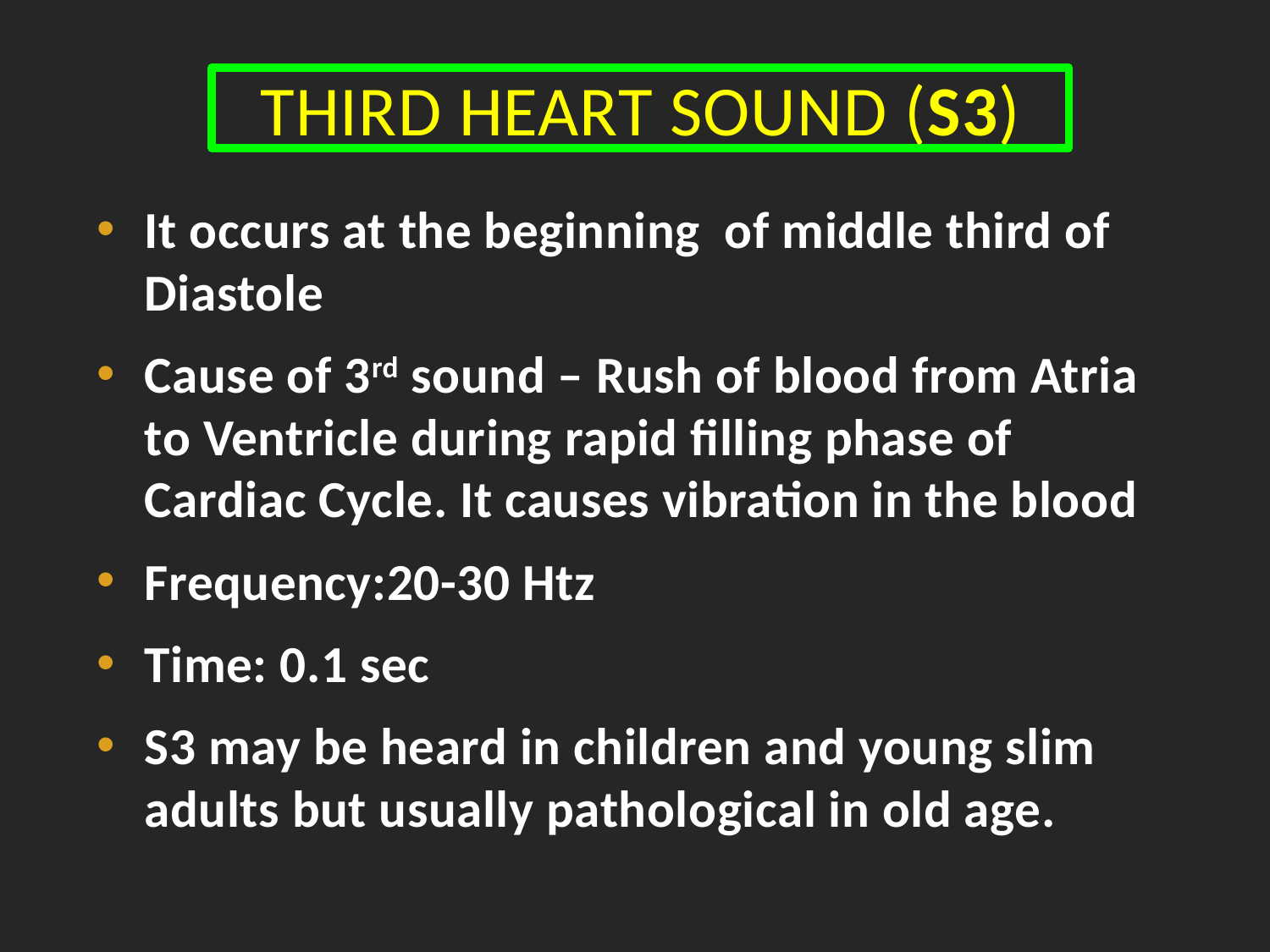

Third heart sound (S3)
It occurs at the beginning  of middle third of Diastole
Cause of 3rd sound – Rush of blood from Atria to Ventricle during rapid filling phase of Cardiac Cycle. It causes vibration in the blood
Frequency:20-30 Htz
Time: 0.1 sec
S3 may be heard in children and young slim adults but usually pathological in old age.